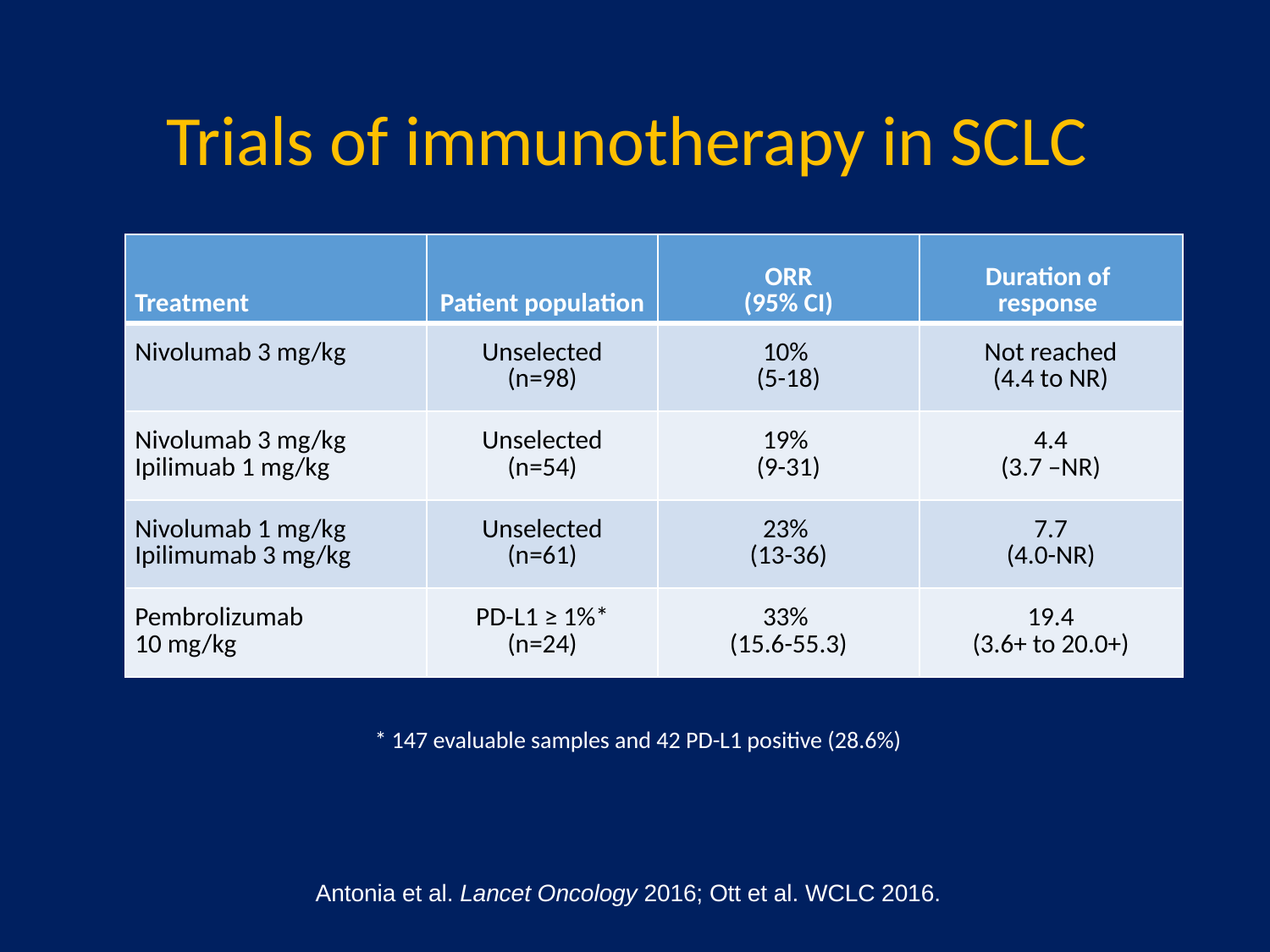

# Trials of immunotherapy in SCLC
| Treatment | Patient population | ORR (95% CI) | Duration of response |
| --- | --- | --- | --- |
| Nivolumab 3 mg/kg | Unselected (n=98) | 10% (5-18) | Not reached (4.4 to NR) |
| Nivolumab 3 mg/kg Ipilimuab 1 mg/kg | Unselected (n=54) | 19% (9-31) | 4.4 (3.7 –NR) |
| Nivolumab 1 mg/kg Ipilimumab 3 mg/kg | Unselected (n=61) | 23% (13-36) | 7.7 (4.0-NR) |
| Pembrolizumab 10 mg/kg | PD-L1 ≥ 1%\* (n=24) | 33% (15.6-55.3) | 19.4 (3.6+ to 20.0+) |
* 147 evaluable samples and 42 PD-L1 positive (28.6%)
Antonia et al. Lancet Oncology 2016; Ott et al. WCLC 2016.